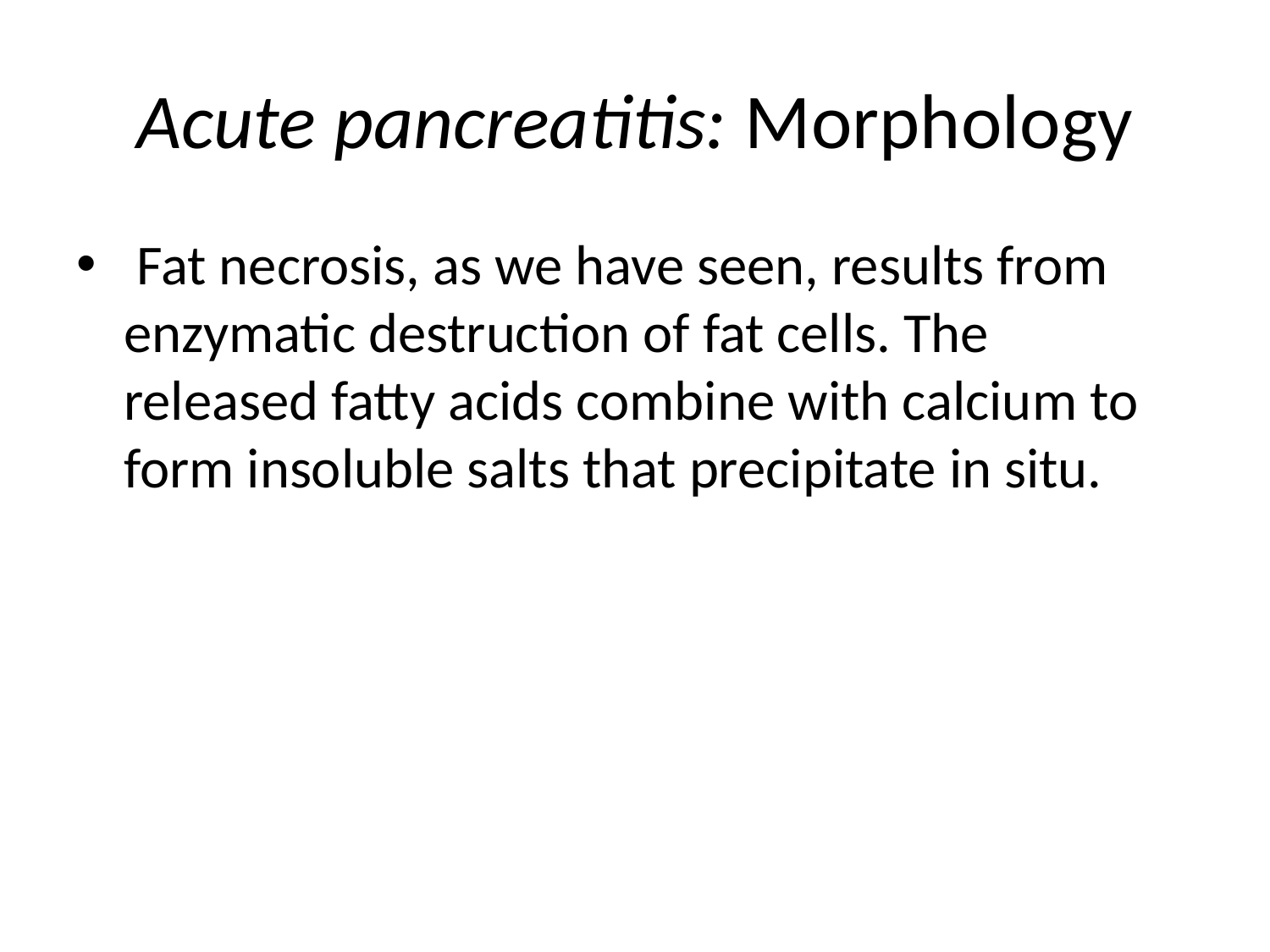

# Acute pancreatitis: Morphology
 Fat necrosis, as we have seen, results from enzymatic destruction of fat cells. The released fatty acids combine with calcium to form insoluble salts that precipitate in situ.